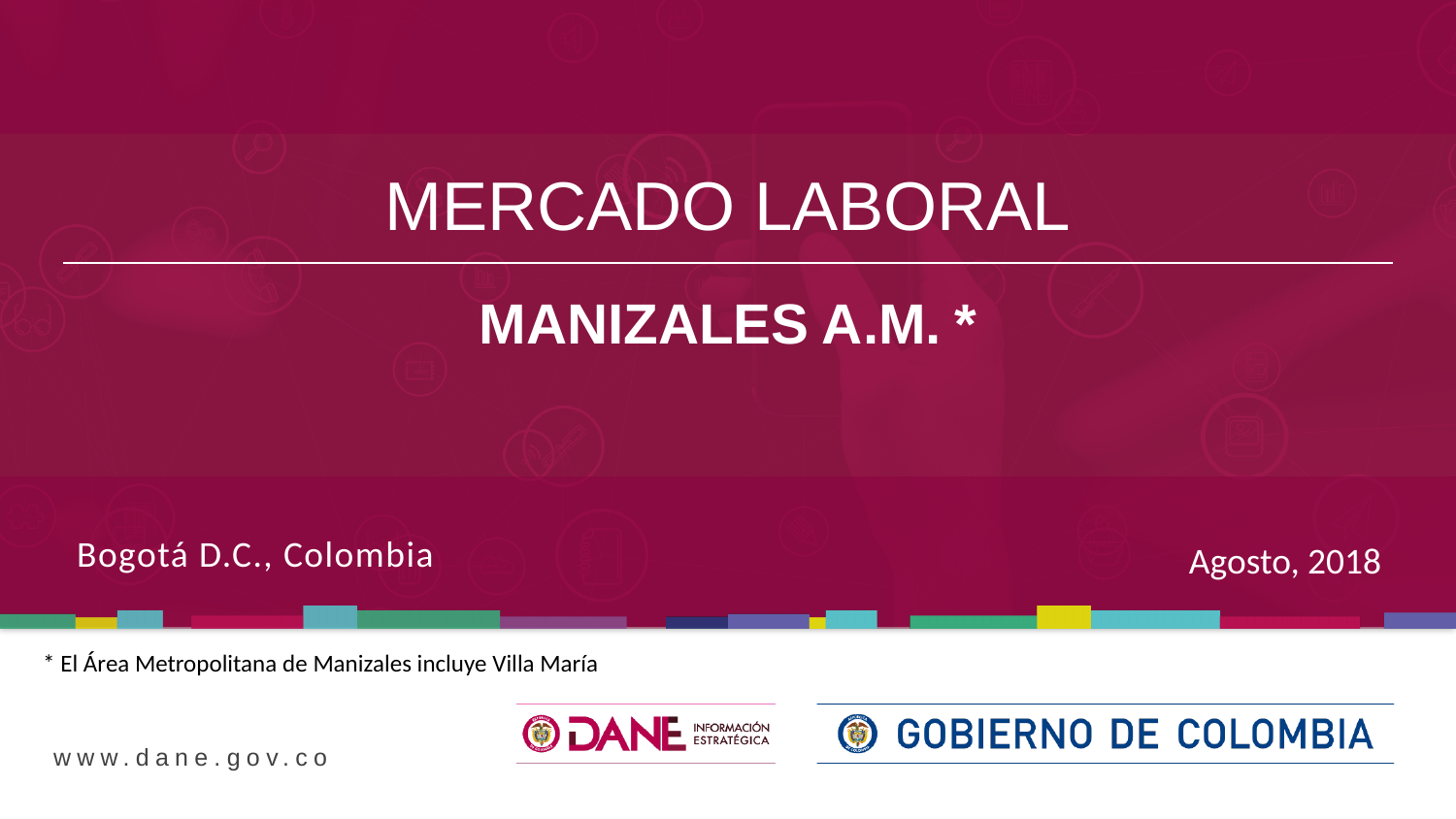

MERCADO LABORAL
MANIZALES A.M. *
Bogotá D.C., Colombia
Agosto, 2018
* El Área Metropolitana de Manizales incluye Villa María